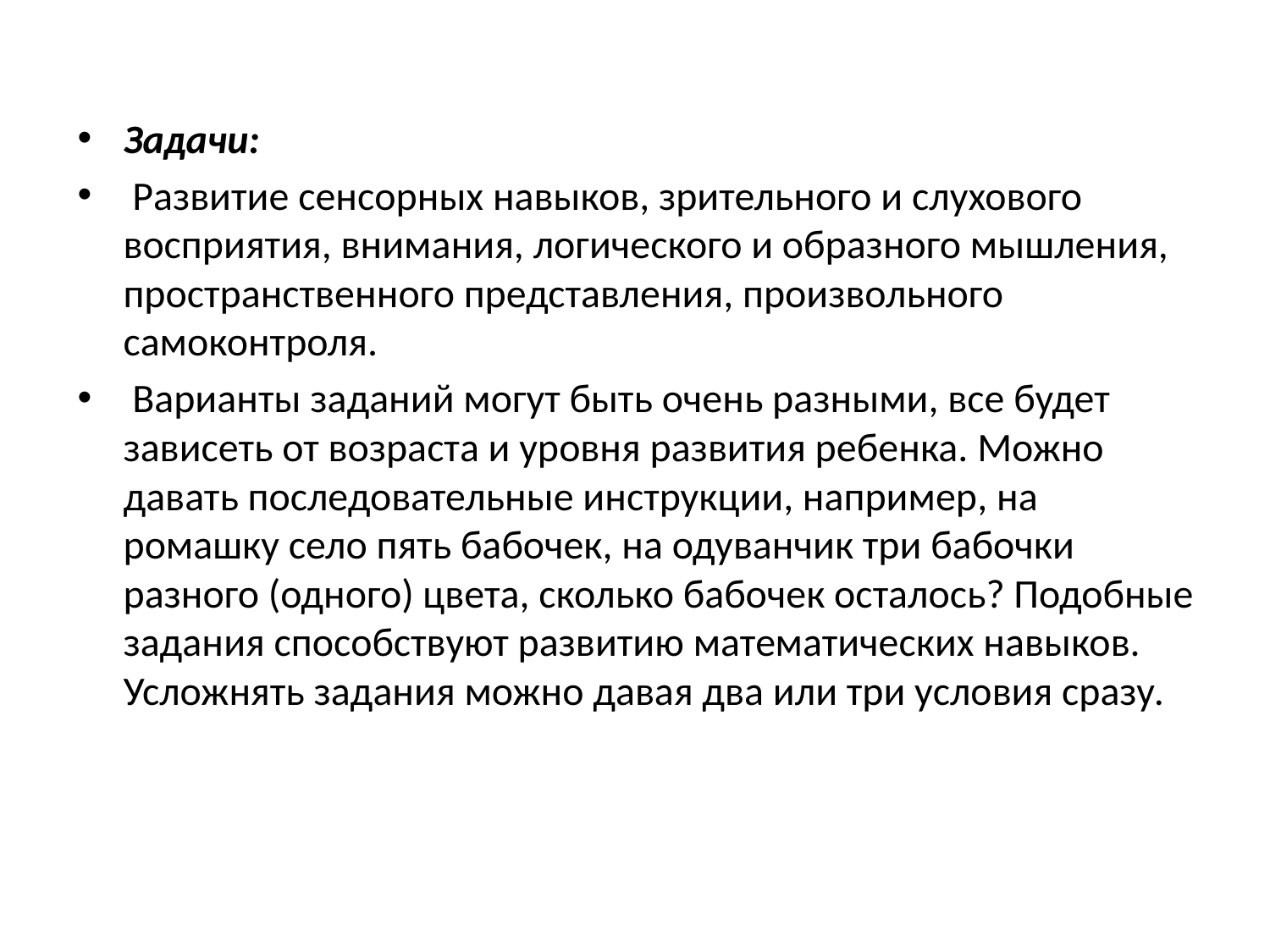

#
Задачи:
 Развитие сенсорных навыков, зрительного и слухового восприятия, внимания, логического и образного мышления, пространственного представления, произвольного самоконтроля.
 Варианты заданий могут быть очень разными, все будет зависеть от возраста и уровня развития ребенка. Можно давать последовательные инструкции, например, на ромашку село пять бабочек, на одуванчик три бабочки разного (одного) цвета, сколько бабочек осталось? Подобные задания способствуют развитию математических навыков. Усложнять задания можно давая два или три условия сразу.